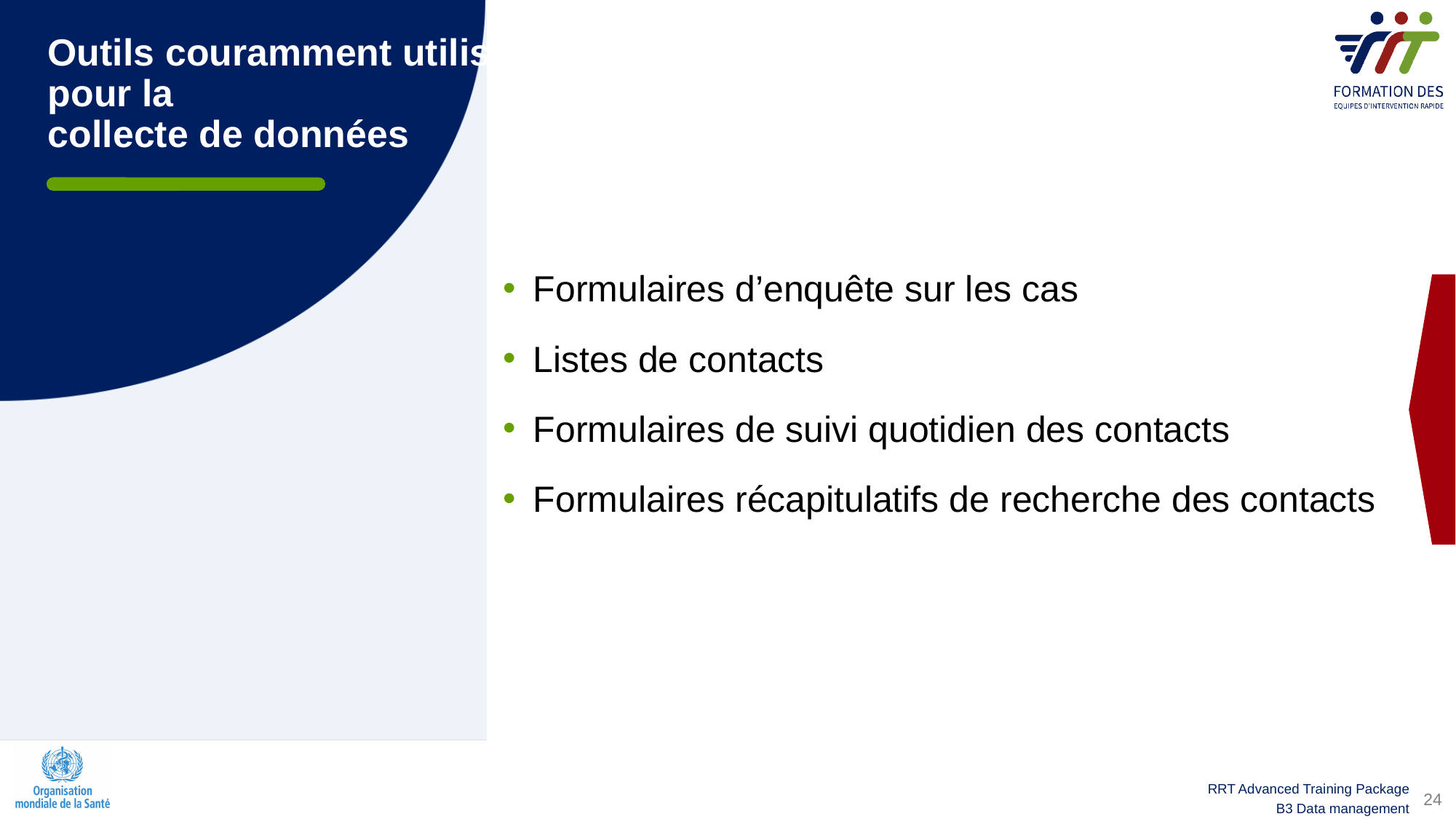

Outils couramment utilisés pour la
collecte de données
Formulaires d’enquête sur les cas
Listes de contacts
Formulaires de suivi quotidien des contacts
Formulaires récapitulatifs de recherche des contacts